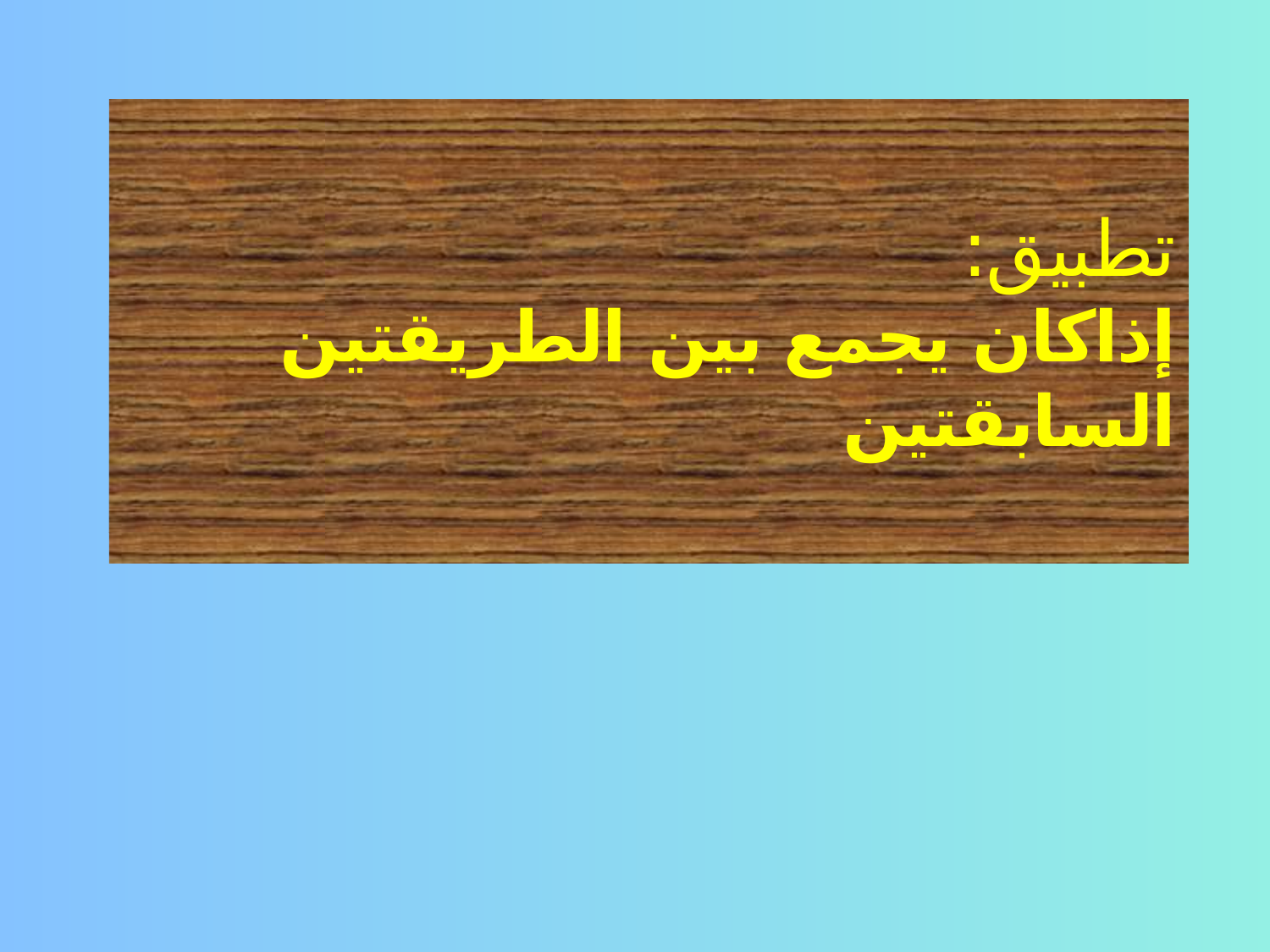

# تطبيق: إذاكان يجمع بين الطريقتين السابقتين